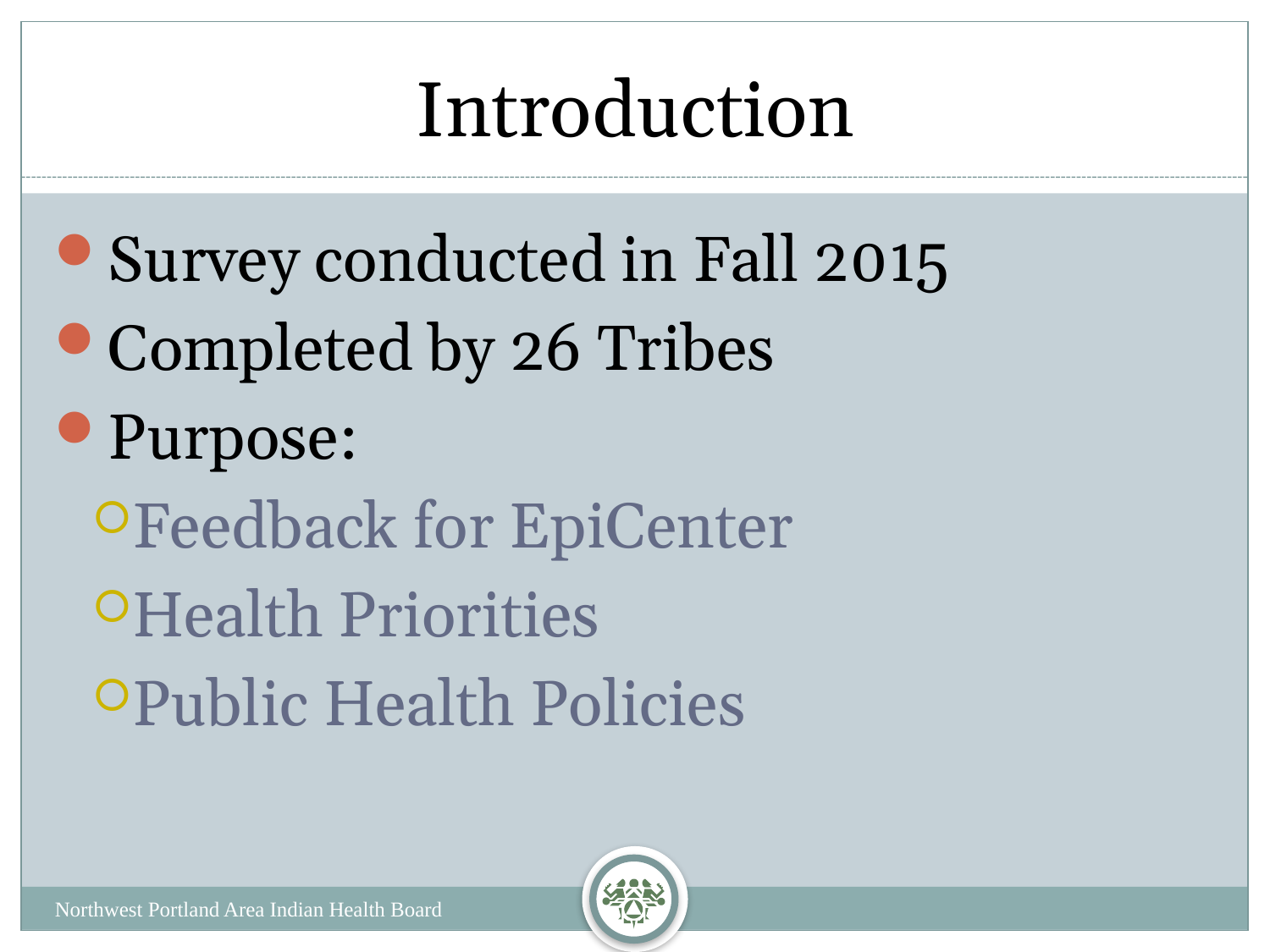

# Introduction
Survey conducted in Fall 2015
Completed by 26 Tribes
Purpose:
Feedback for EpiCenter
Health Priorities
Public Health Policies

Northwest Portland Area Indian Health Board